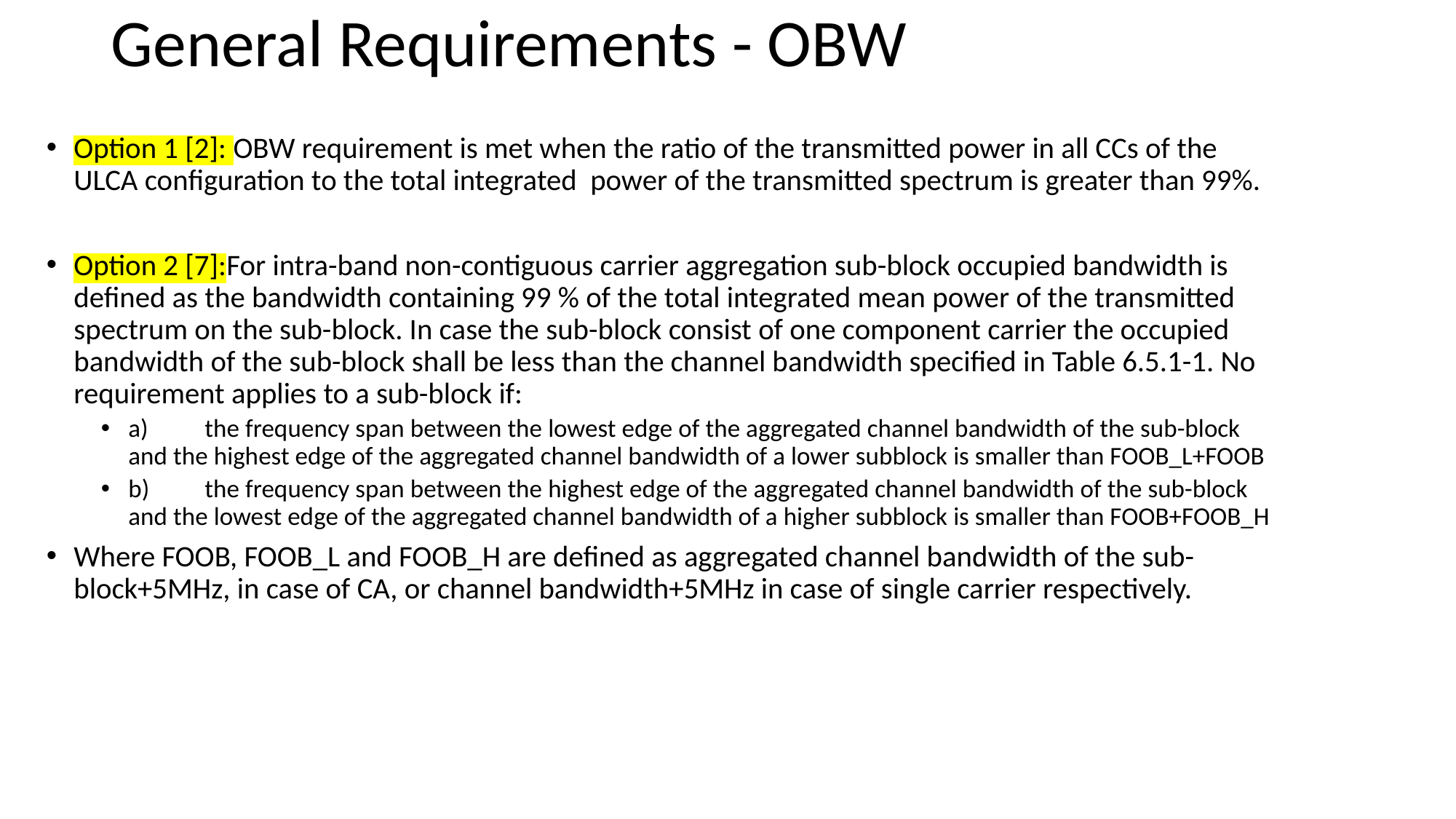

# General Requirements - OBW
Option 1 [2]: OBW requirement is met when the ratio of the transmitted power in all CCs of the ULCA configuration to the total integrated  power of the transmitted spectrum is greater than 99%.

Option 2 [7]:For intra-band non-contiguous carrier aggregation sub-block occupied bandwidth is defined as the bandwidth containing 99 % of the total integrated mean power of the transmitted spectrum on the sub-block. In case the sub-block consist of one component carrier the occupied bandwidth of the sub-block shall be less than the channel bandwidth specified in Table 6.5.1-1. No requirement applies to a sub-block if:
a)	the frequency span between the lowest edge of the aggregated channel bandwidth of the sub-block  and the highest edge of the aggregated channel bandwidth of a lower subblock is smaller than FOOB_L+FOOB
b)	the frequency span between the highest edge of the aggregated channel bandwidth of the sub-block  and the lowest edge of the aggregated channel bandwidth of a higher subblock is smaller than FOOB+FOOB_H
Where FOOB, FOOB_L and FOOB_H are defined as aggregated channel bandwidth of the sub-block+5MHz, in case of CA, or channel bandwidth+5MHz in case of single carrier respectively.